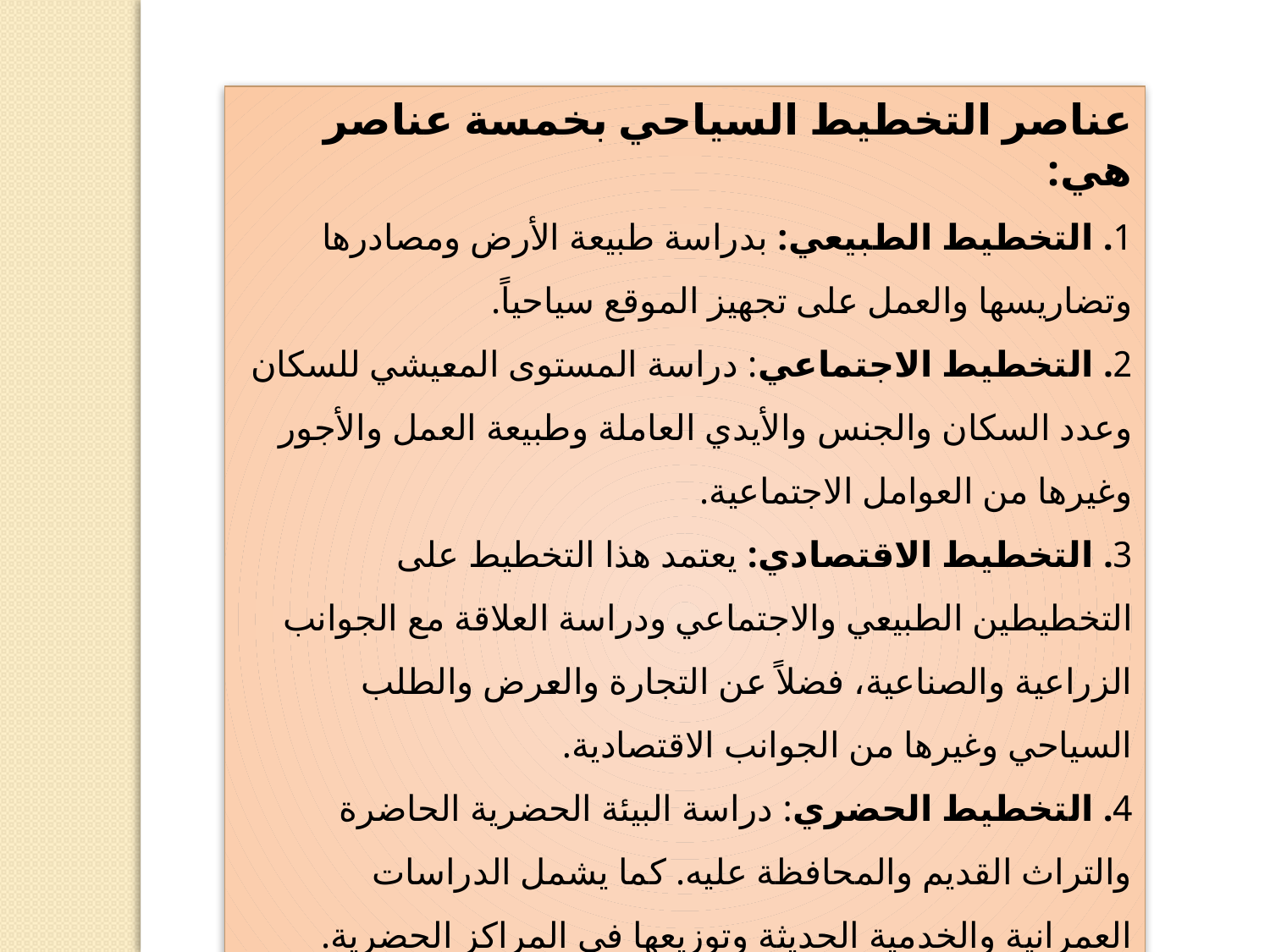

عناصر التخطيط السياحي بخمسة عناصر هي:
1. التخطيط الطبيعي: بدراسة طبيعة الأرض ومصادرها وتضاريسها والعمل على تجهيز الموقع سياحياً.
2. التخطيط الاجتماعي: دراسة المستوى المعيشي للسكان وعدد السكان والجنس والأيدي العاملة وطبيعة العمل والأجور وغيرها من العوامل الاجتماعية.
3. التخطيط الاقتصادي: يعتمد هذا التخطيط على التخطيطين الطبيعي والاجتماعي ودراسة العلاقة مع الجوانب الزراعية والصناعية، فضلاً عن التجارة والعرض والطلب السياحي وغيرها من الجوانب الاقتصادية.
4. التخطيط الحضري: دراسة البيئة الحضرية الحاضرة والتراث القديم والمحافظة عليه. كما يشمل الدراسات العمرانية والخدمية الحديثة وتوزيعها في المراكز الحضرية.
5. البنية الأساسية: وهي الخدمات السياحية الأساسية، كالنقل والطرق والمرور، وخدمات الماء وخدمات الكهرباء ومصادر الطاقة.